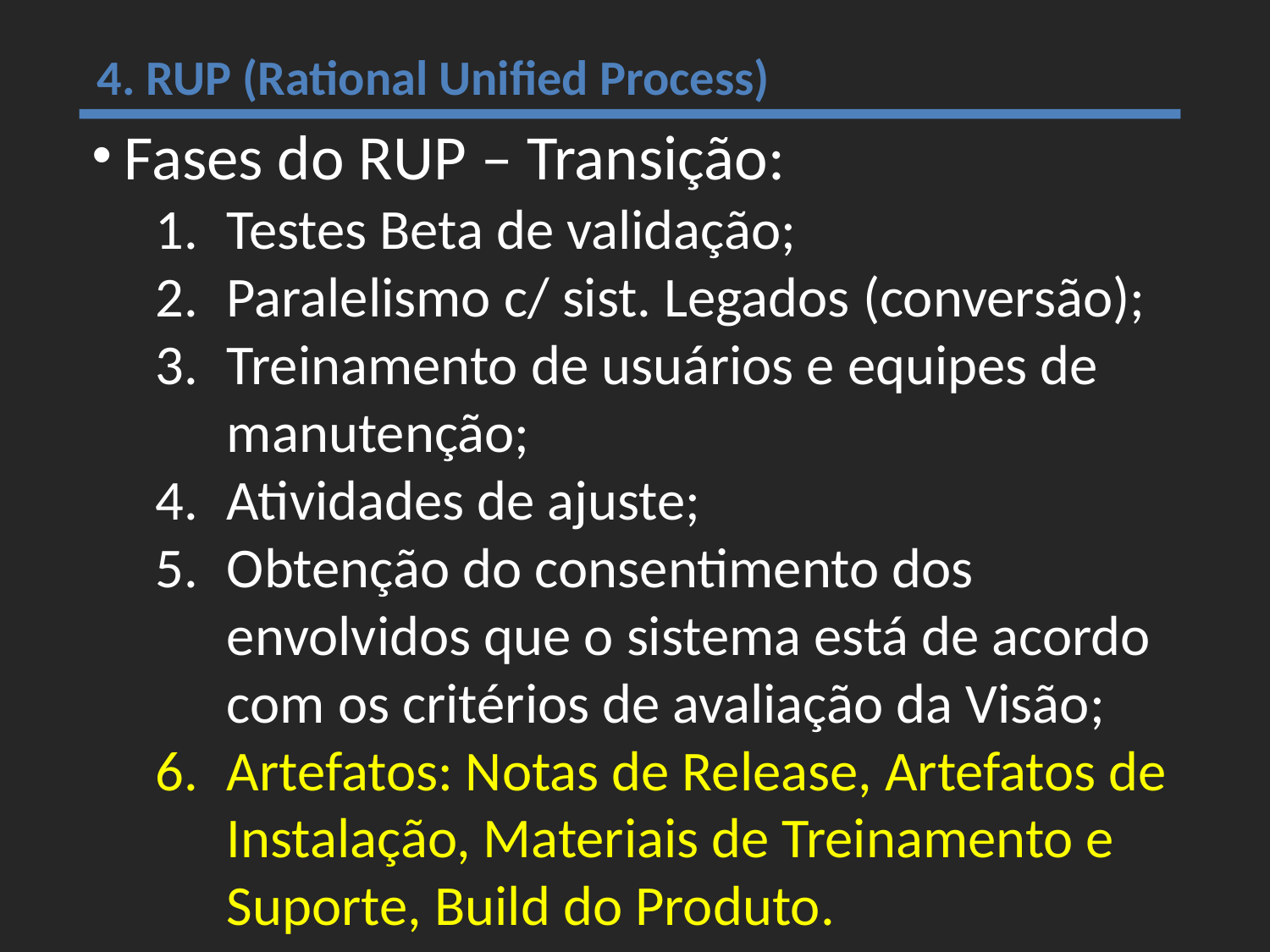

4. RUP (Rational Unified Process)

 Fases do RUP – Transição:
Testes Beta de validação;
Paralelismo c/ sist. Legados (conversão);
Treinamento de usuários e equipes de manutenção;
Atividades de ajuste;
Obtenção do consentimento dos envolvidos que o sistema está de acordo com os critérios de avaliação da Visão;
Artefatos: Notas de Release, Artefatos de Instalação, Materiais de Treinamento e Suporte, Build do Produto.